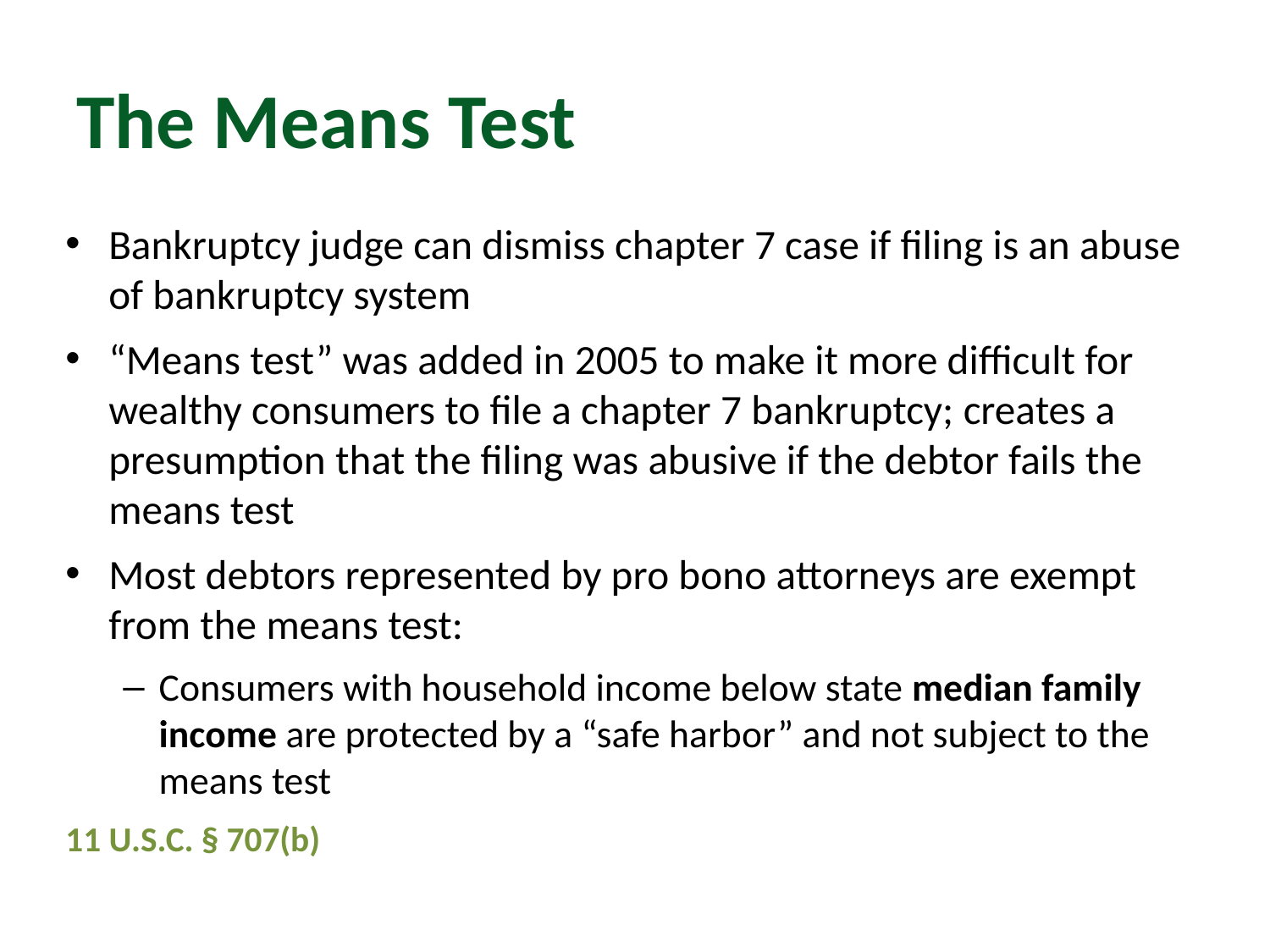

# The Means Test
Bankruptcy judge can dismiss chapter 7 case if filing is an abuse of bankruptcy system
“Means test” was added in 2005 to make it more difficult for wealthy consumers to file a chapter 7 bankruptcy; creates a presumption that the filing was abusive if the debtor fails the means test
Most debtors represented by pro bono attorneys are exempt from the means test:
Consumers with household income below state median family income are protected by a “safe harbor” and not subject to the means test
11 U.S.C. § 707(b)